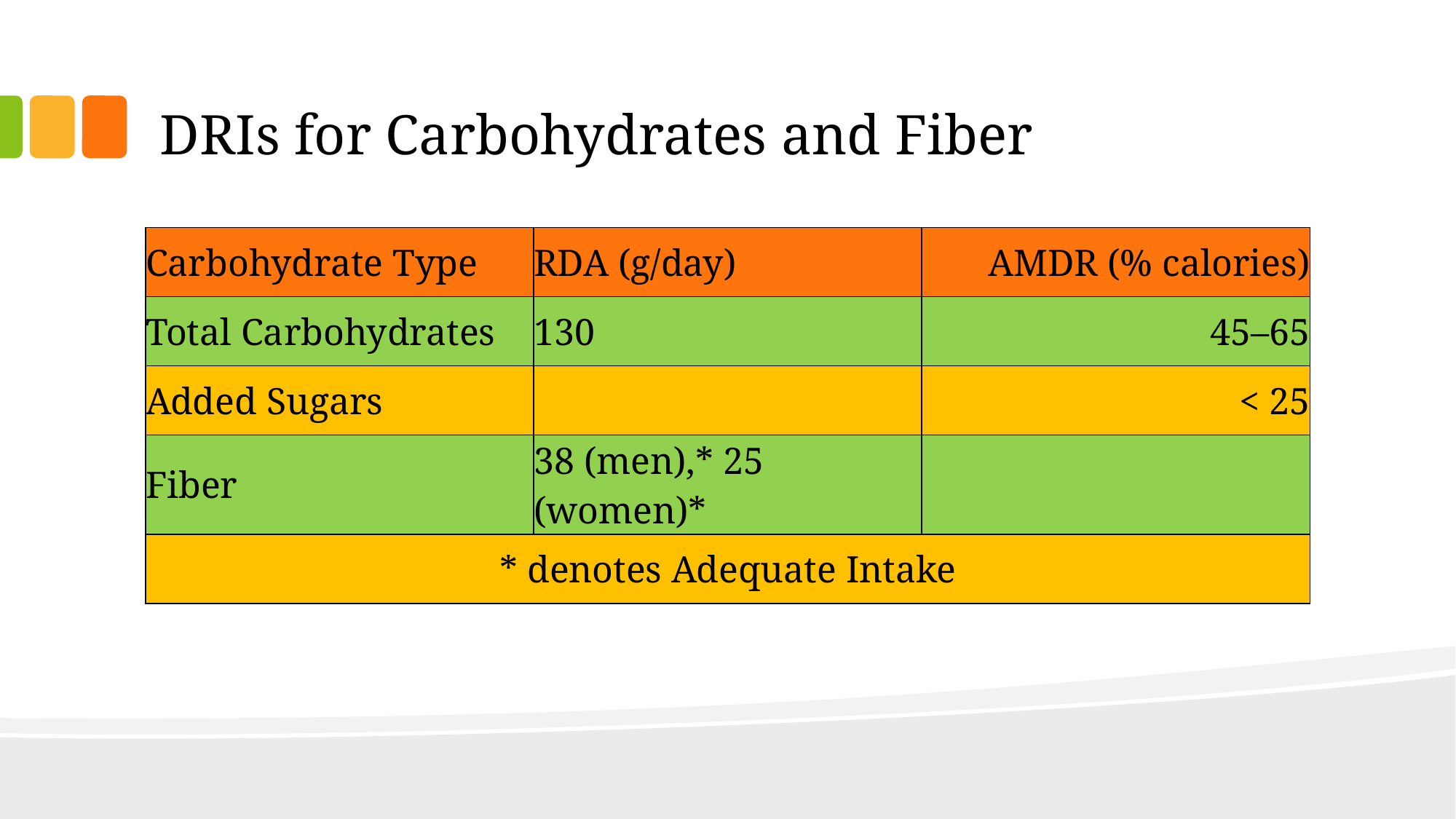

# DRIs for Carbohydrates and Fiber
| Carbohydrate Type | RDA (g/day) | AMDR (% calories) |
| --- | --- | --- |
| Total Carbohydrates | 130 | 45–65 |
| Added Sugars |  | < 25 |
| Fiber | 38 (men),\* 25 (women)\* |  |
| \* denotes Adequate Intake |  |  |